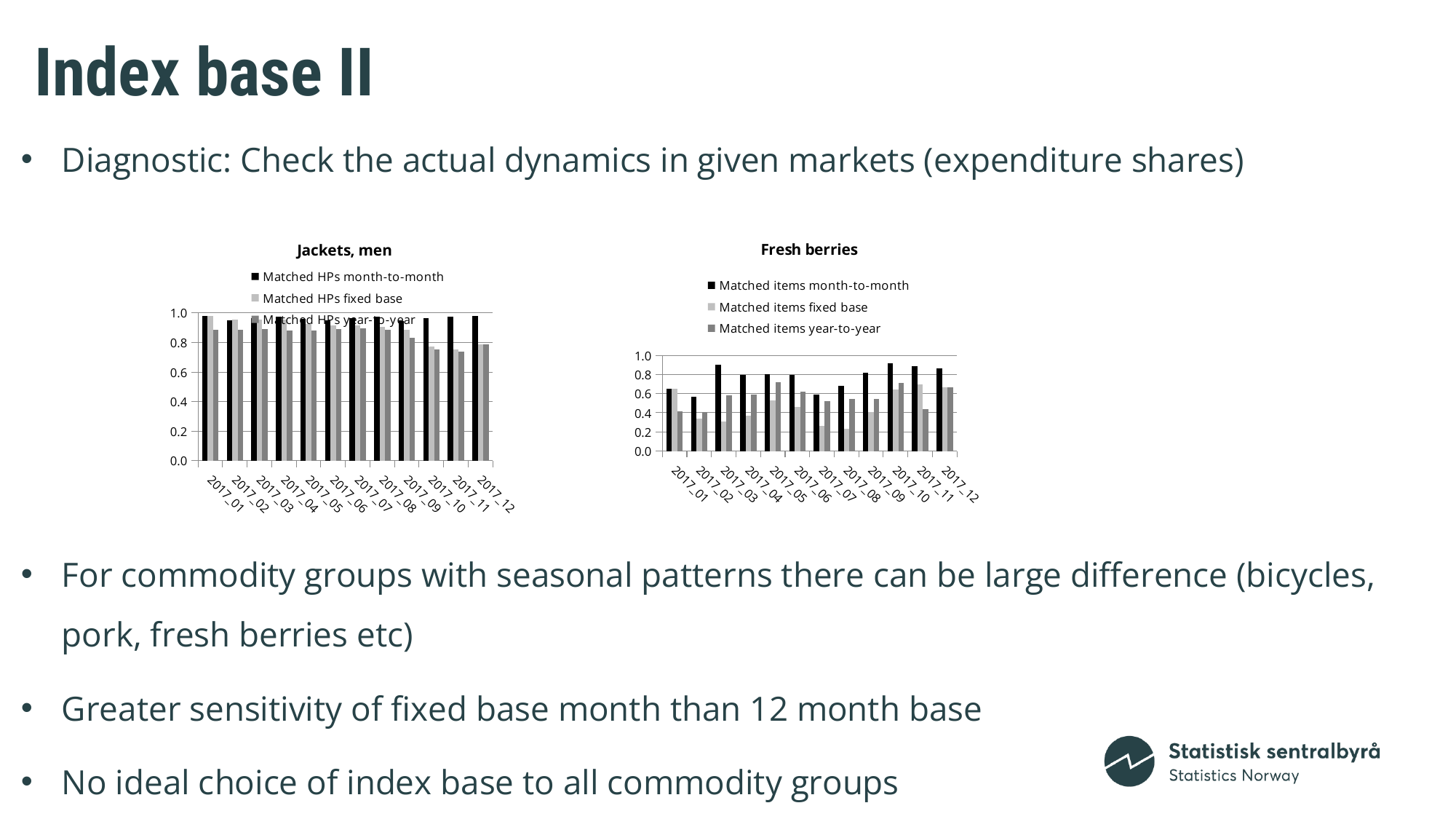

# Index base II
Diagnostic: Check the actual dynamics in given markets (expenditure shares)

For commodity groups with seasonal patterns there can be large difference (bicycles, pork, fresh berries etc)
Greater sensitivity of fixed base month than 12 month base
No ideal choice of index base to all commodity groups

### Chart: Jackets, men

| Category |  |  |  |
|---|---|---|---|
| 2017_01 | 0.9794279413553654 | 0.9794279413553654 | 0.8851711323063249 |
| 2017_02 | 0.9505214397663185 | 0.955687777001102 | 0.8858593443808895 |
| 2017_03 | 0.963252303654159 | 0.955730439318708 | 0.8888551825294292 |
| 2017_04 | 0.974229978693254 | 0.9537277805576664 | 0.8796213366746634 |
| 2017_05 | 0.9573942699393755 | 0.9260582277630142 | 0.8816496645430913 |
| 2017_06 | 0.950016477217353 | 0.9173595653490398 | 0.8927294226352687 |
| 2017_07 | 0.9659668698189094 | 0.9137391717810835 | 0.8959113695118045 |
| 2017_08 | 0.9727895506096309 | 0.9076026396652743 | 0.8834641790369561 |
| 2017_09 | 0.9443810765560823 | 0.8850612136003452 | 0.8304712130809658 |
| 2017_10 | 0.9624899605687084 | 0.7717325165524904 | 0.7535647994983496 |
| 2017_11 | 0.9734113889958179 | 0.7533192329743059 | 0.7360096677610759 |
| 2017_12 | 0.9817050716945883 | 0.7857181242136375 | 0.7856773299795498 |

### Chart: Fresh berries

| Category | Matched items month-to-month | Matched items fixed base | Matched items year-to-year |
|---|---|---|---|
| 2017_01 | 0.6485188375875575 | 0.6485188375875575 | 0.41320924624545813 |
| 2017_02 | 0.562838418655376 | 0.3371119758223704 | 0.40852559269664707 |
| 2017_03 | 0.8985452139641965 | 0.3056393981568317 | 0.5847183026815633 |
| 2017_04 | 0.7943418450010142 | 0.3670416074019093 | 0.5902457402411647 |
| 2017_05 | 0.8042212267012057 | 0.5299212360651653 | 0.7185337145981823 |
| 2017_06 | 0.7924970472604389 | 0.46379746062136945 | 0.6197880347980056 |
| 2017_07 | 0.5921532372400179 | 0.2603718663394141 | 0.5205534854822058 |
| 2017_08 | 0.682866767257033 | 0.22988580995565103 | 0.5476618163958759 |
| 2017_09 | 0.8190060865827838 | 0.40765578726066404 | 0.5414031169905421 |
| 2017_10 | 0.9148968293088294 | 0.6464734799959756 | 0.7099663712266989 |
| 2017_11 | 0.8850255203814466 | 0.6945803169902353 | 0.4350847137081409 |
| 2017_12 | 0.8629504404063864 | 0.6644537535358027 | 0.6647985436414803 |